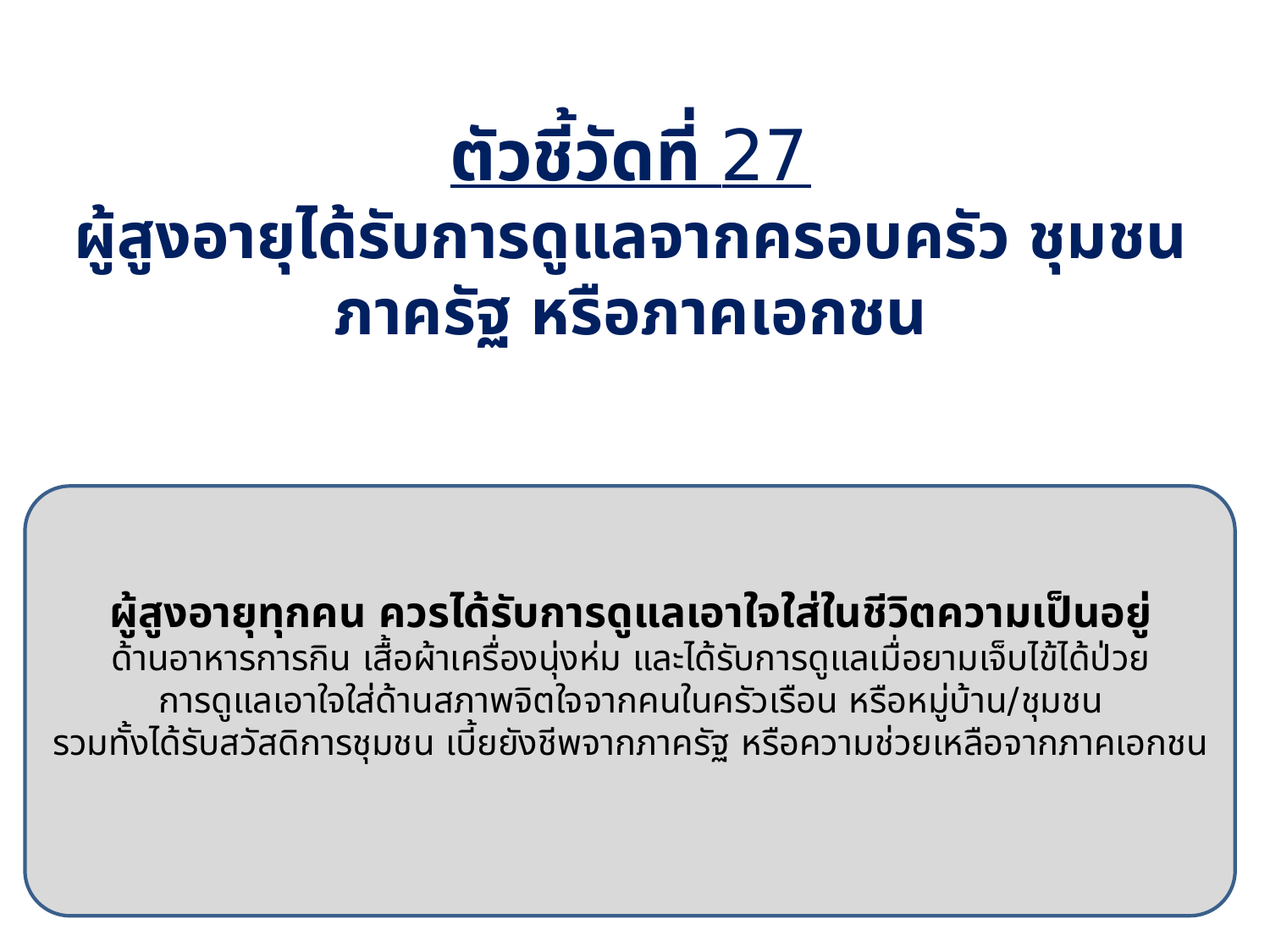

ตัวชี้วัดที่ 27
ผู้สูงอายุได้รับการดูแลจากครอบครัว ชุมชน ภาครัฐ หรือภาคเอกชน

ผู้สูงอายุทุกคน ควรได้รับการดูแลเอาใจใส่ในชีวิตความเป็นอยู่
ด้านอาหารการกิน เสื้อผ้าเครื่องนุ่งห่ม และได้รับการดูแลเมื่อยามเจ็บไข้ได้ป่วย
การดูแลเอาใจใส่ด้านสภาพจิตใจจากคนในครัวเรือน หรือหมู่บ้าน/ชุมชน
รวมทั้งได้รับสวัสดิการชุมชน เบี้ยยังชีพจากภาครัฐ หรือความช่วยเหลือจากภาคเอกชน